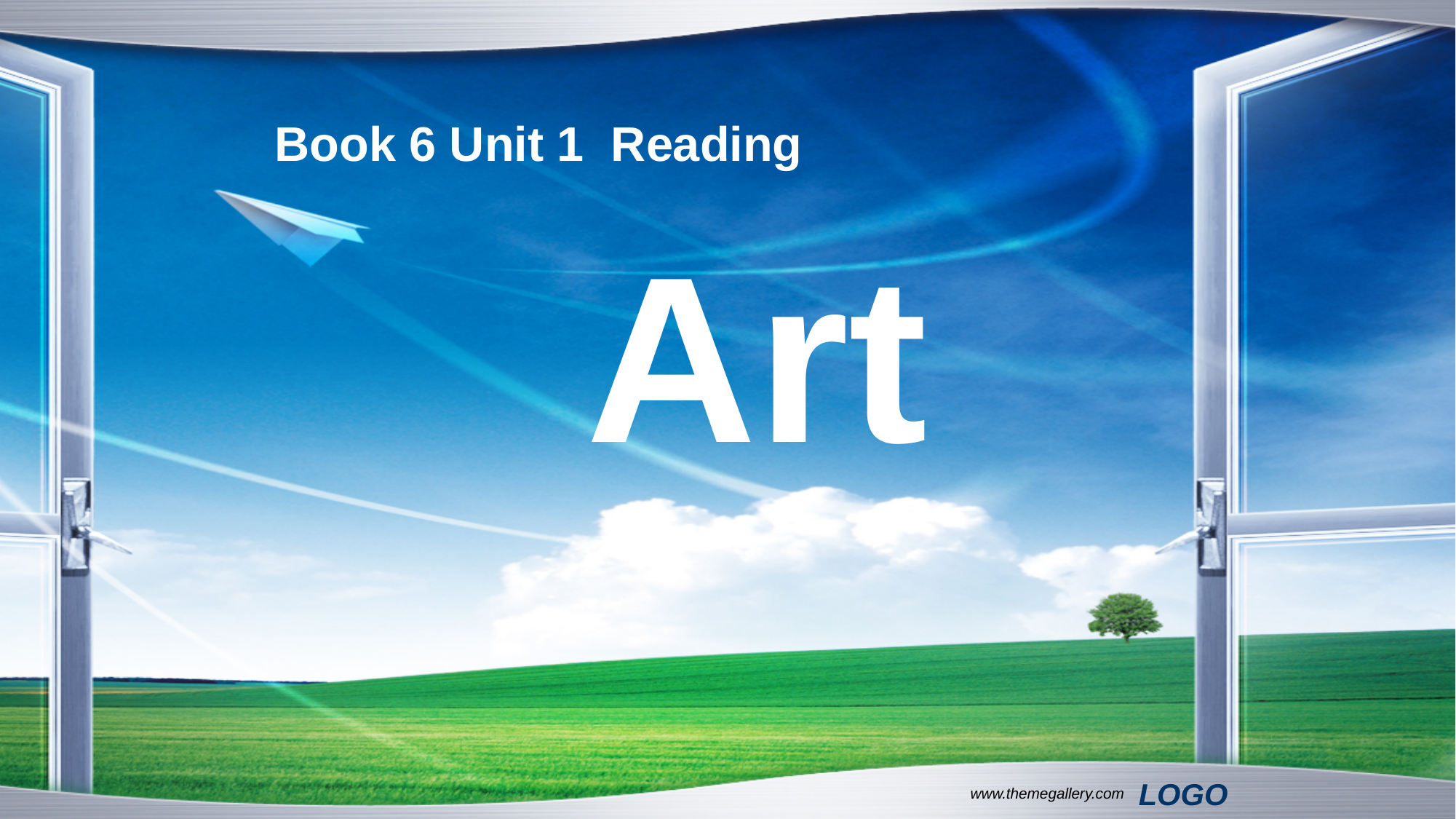

Book 6 Unit 1  Reading
# Art
www.themegallery.com